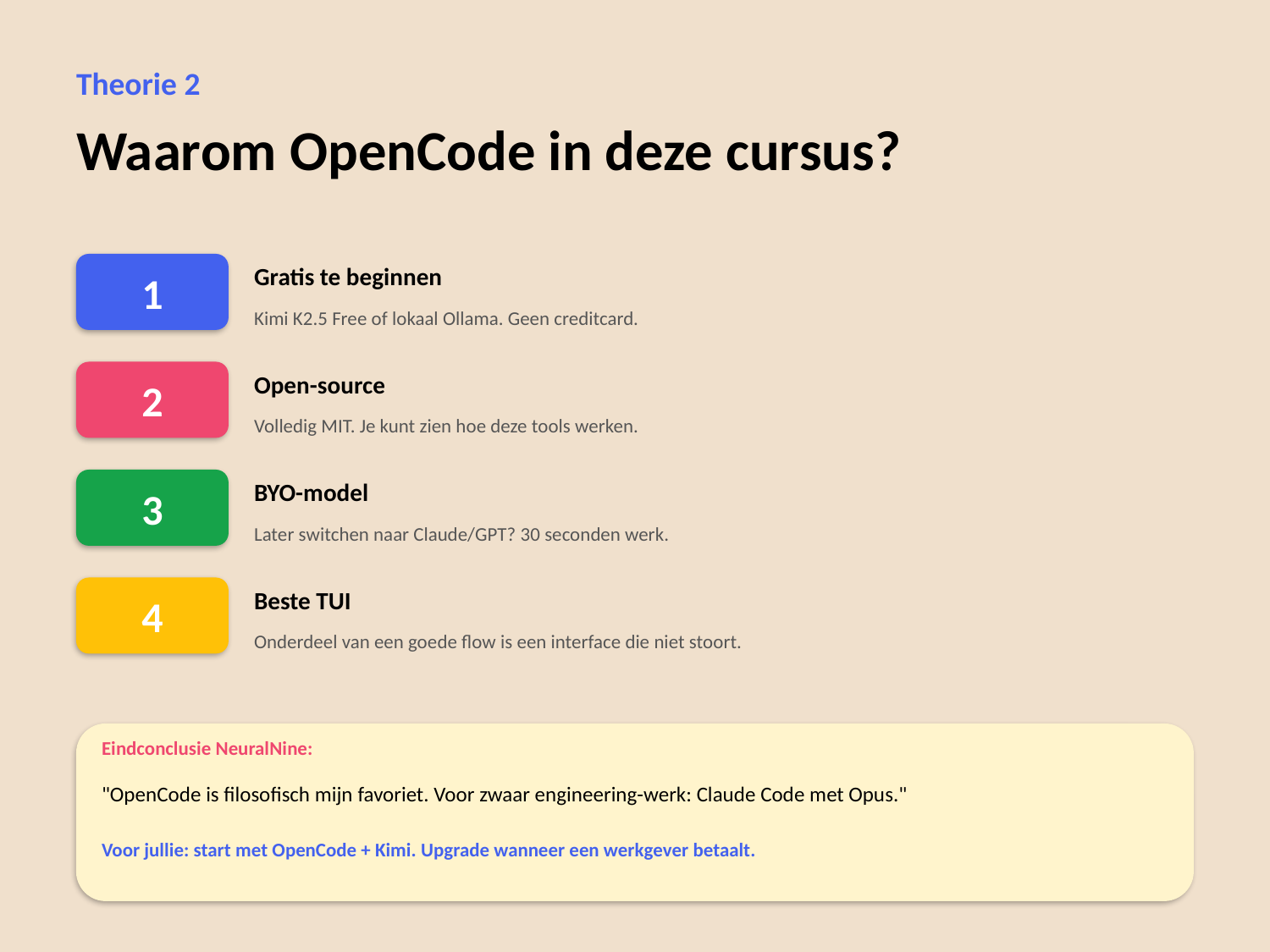

Theorie 2
Waarom OpenCode in deze cursus?

1
Gratis te beginnen
Kimi K2.5 Free of lokaal Ollama. Geen creditcard.

2
Open-source
Volledig MIT. Je kunt zien hoe deze tools werken.

3
BYO-model
Later switchen naar Claude/GPT? 30 seconden werk.

4
Beste TUI
Onderdeel van een goede flow is een interface die niet stoort.

Eindconclusie NeuralNine:
"OpenCode is filosofisch mijn favoriet. Voor zwaar engineering-werk: Claude Code met Opus."
Voor jullie: start met OpenCode + Kimi. Upgrade wanneer een werkgever betaalt.